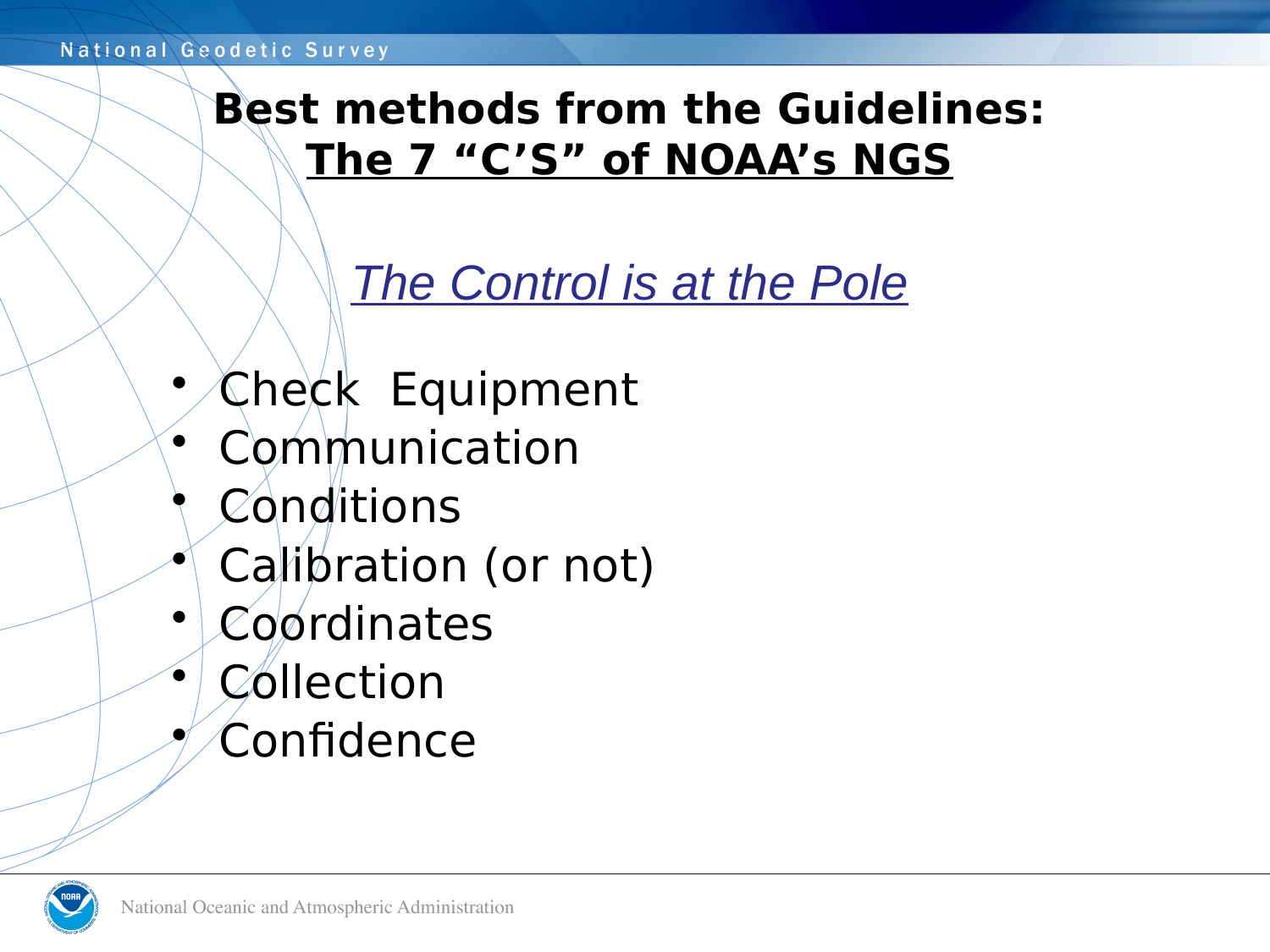

# Best methods from the Guidelines: The 7 “C’S” of NOAA’s NGS
The Control is at the Pole
Check  Equipment
Communication
Conditions
Calibration (or not)
Coordinates
Collection
Confidence